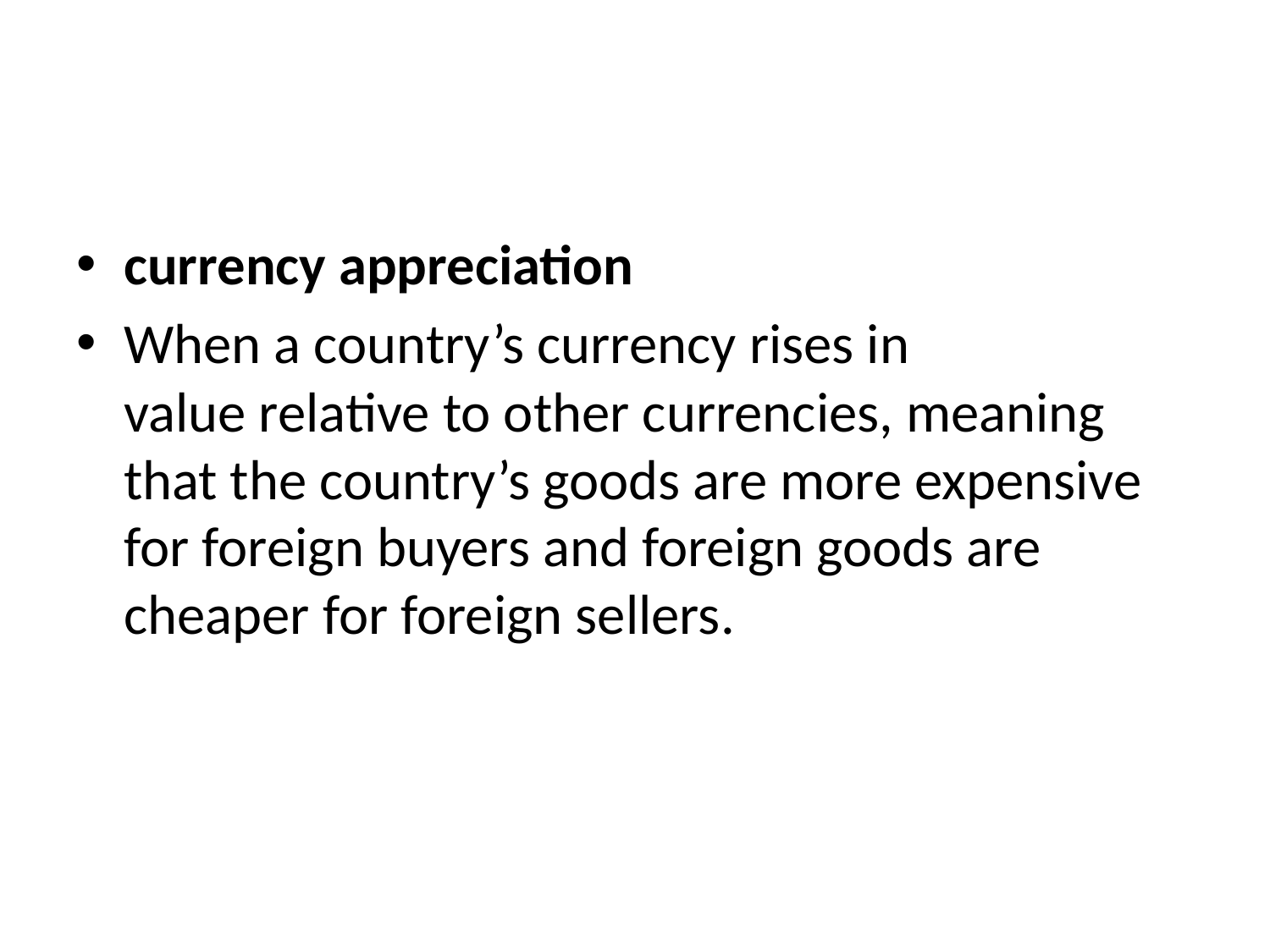

#
currency appreciation
When a country’s currency rises in
value relative to other currencies, meaning that the country’s goods are more expensive for foreign buyers and foreign goods are cheaper for foreign sellers.